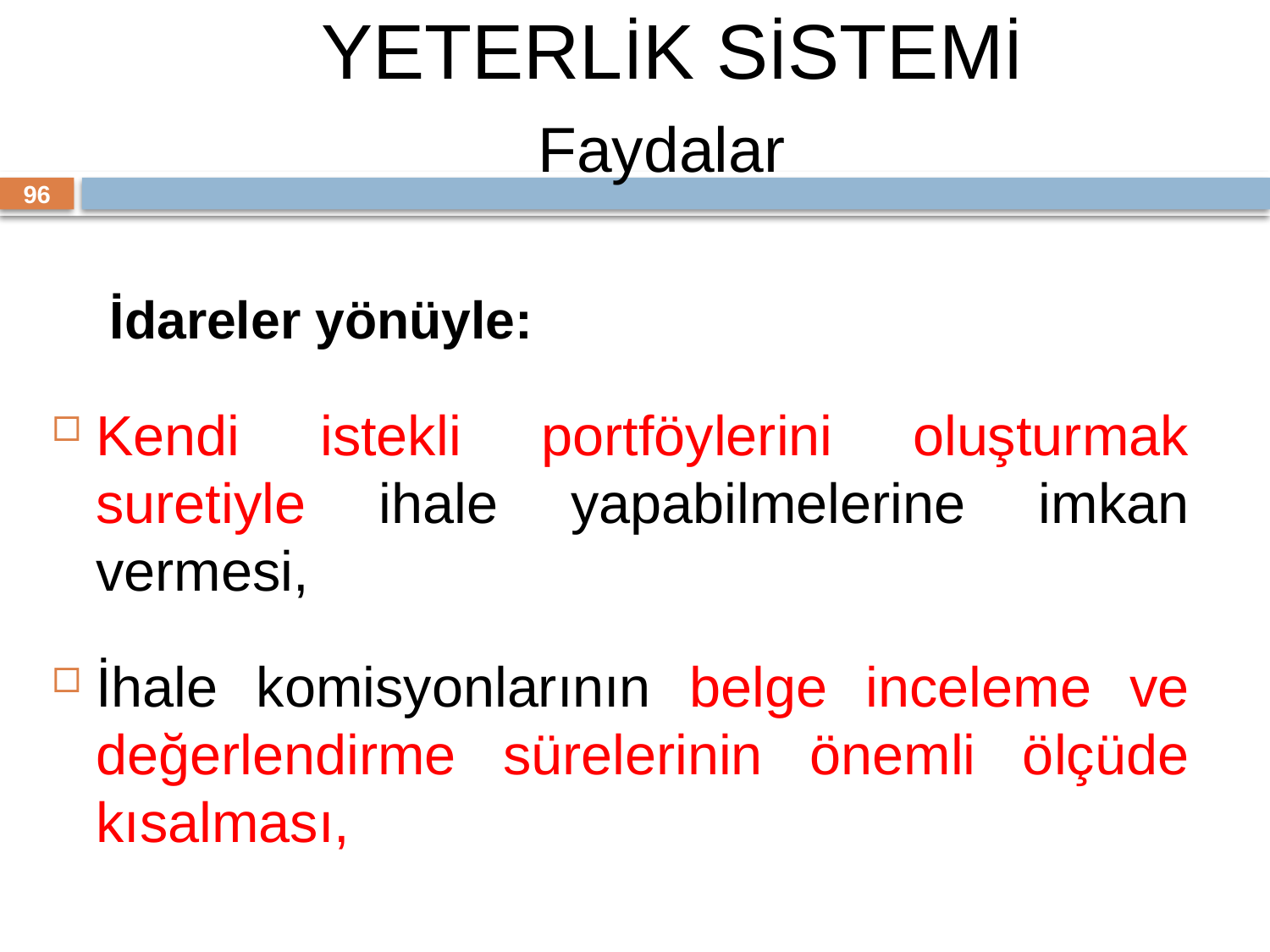

YETERLİK SİSTEMİ
Faydalar
96
    İdareler yönüyle:

Kendi istekli portföylerini oluşturmak suretiyle ihale yapabilmelerine imkan vermesi,

İhale komisyonlarının belge inceleme ve değerlendirme sürelerinin önemli ölçüde kısalması,